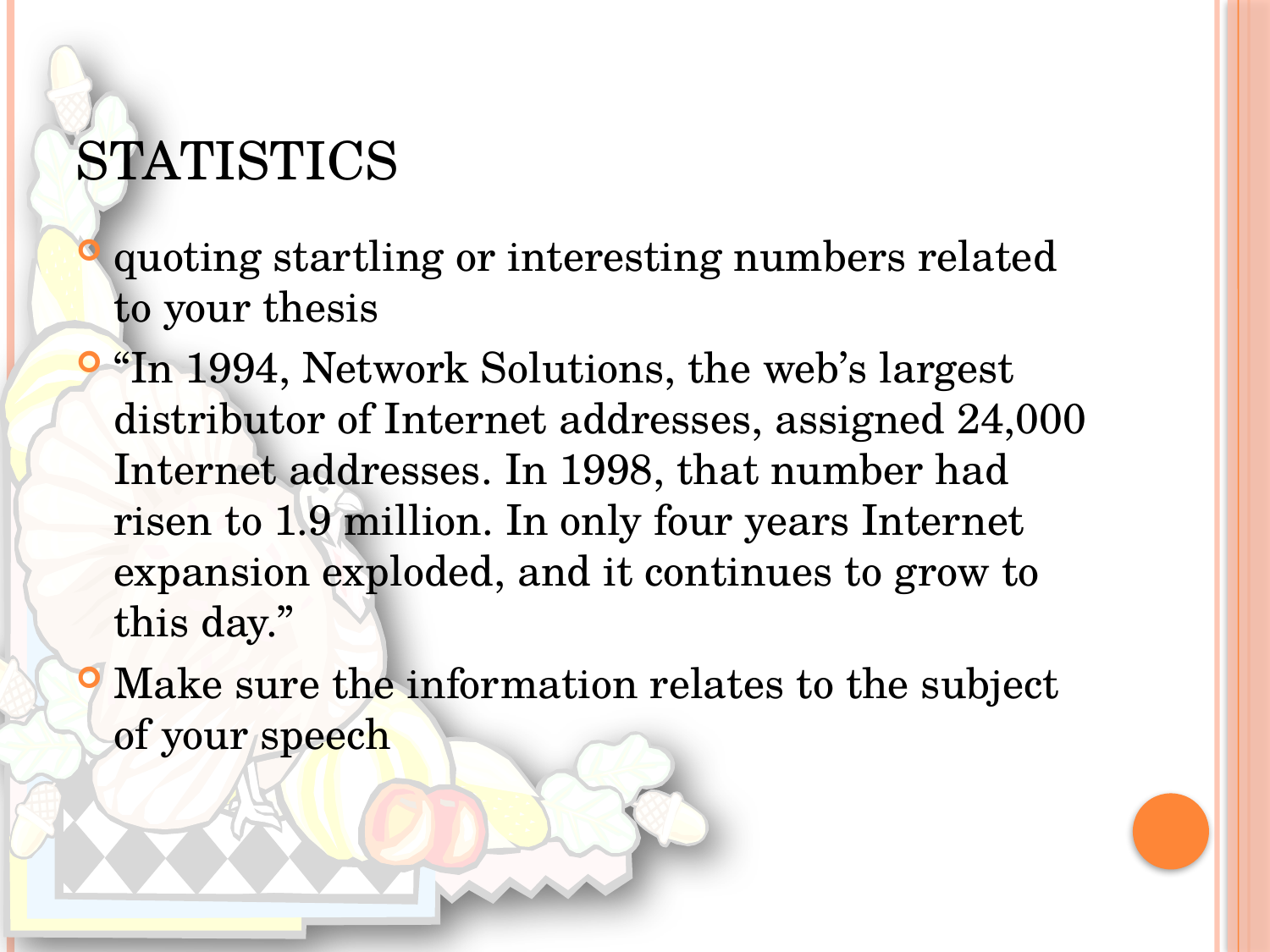

# statistics
quoting startling or interesting numbers related to your thesis
“In 1994, Network Solutions, the web’s largest distributor of Internet addresses, assigned 24,000 Internet addresses. In 1998, that number had risen to 1.9 million. In only four years Internet expansion exploded, and it continues to grow to this day.”
Make sure the information relates to the subject of your speech